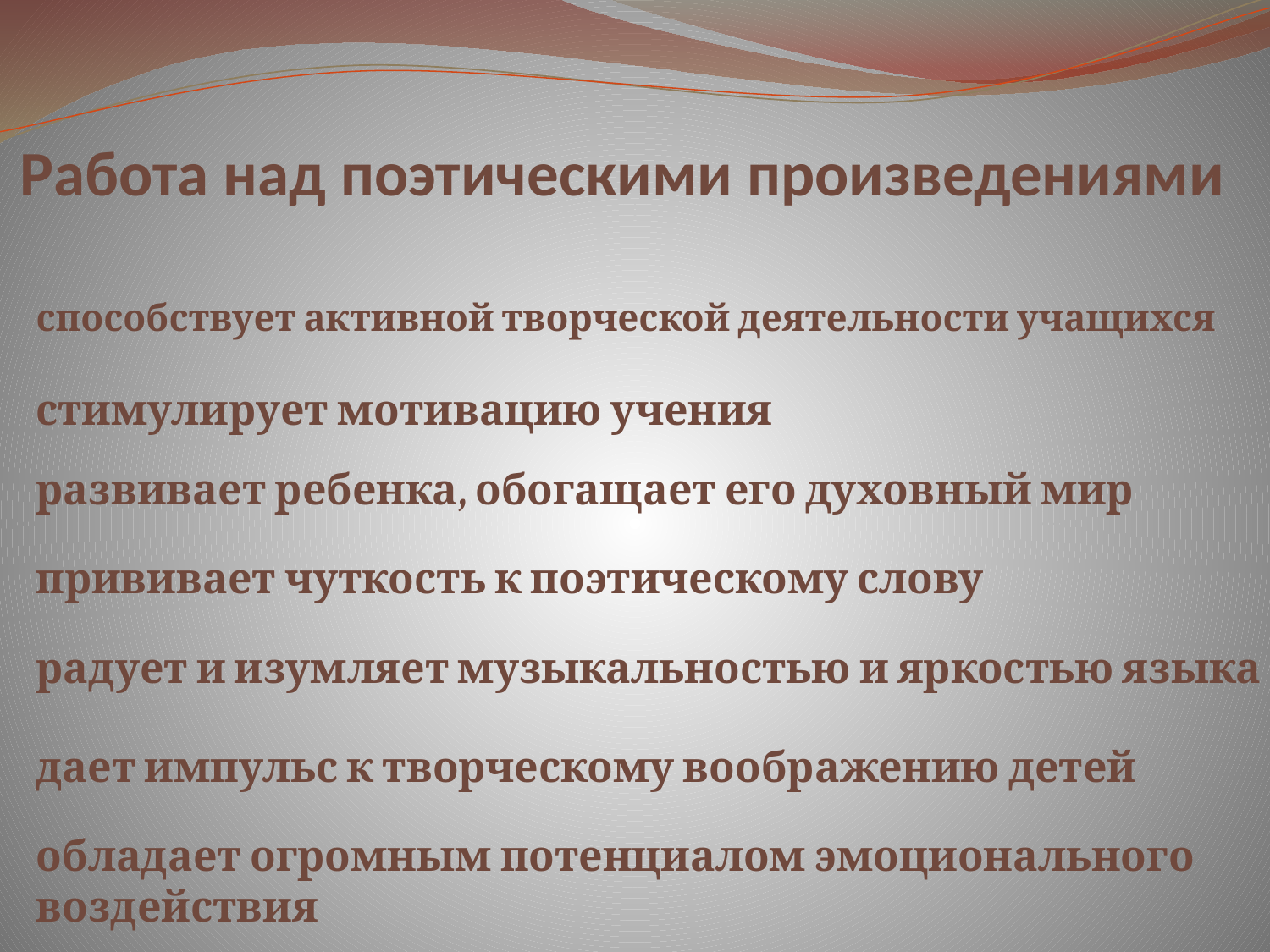

# Работа над поэтическими произведениями
способствует активной творческой деятельности учащихся

стимулирует мотивацию учения
развивает ребенка, обогащает его духовный мир
прививает чуткость к поэтическому слову
радует и изумляет музыкальностью и яркостью языка
дает импульс к творческому воображению детей
обладает огромным потенциалом эмоционального воздействия